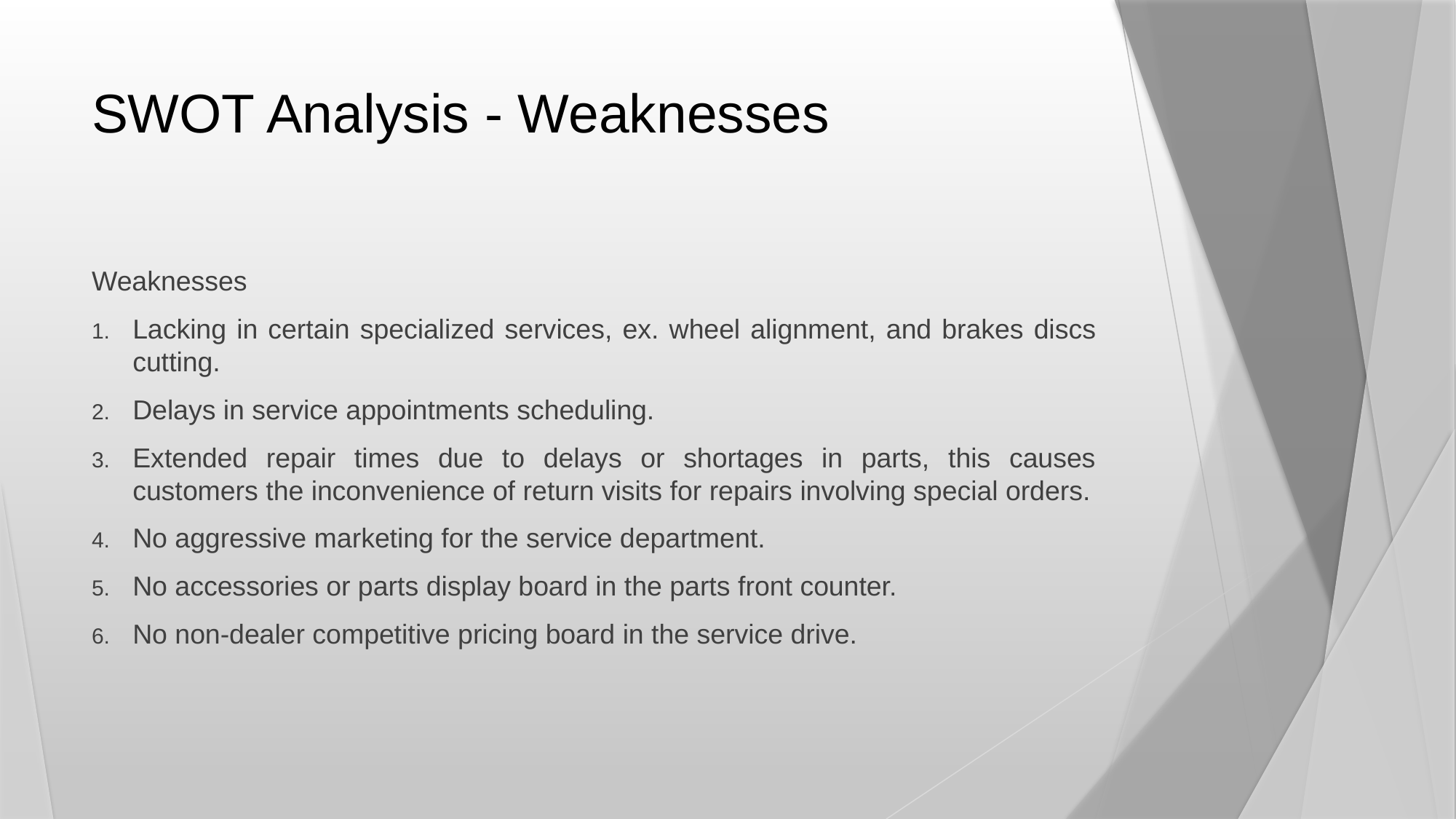

# SWOT Analysis - Weaknesses
Weaknesses
Lacking in certain specialized services, ex. wheel alignment, and brakes discs cutting.
Delays in service appointments scheduling.
Extended repair times due to delays or shortages in parts, this causes customers the inconvenience of return visits for repairs involving special orders.
No aggressive marketing for the service department.
No accessories or parts display board in the parts front counter.
No non-dealer competitive pricing board in the service drive.